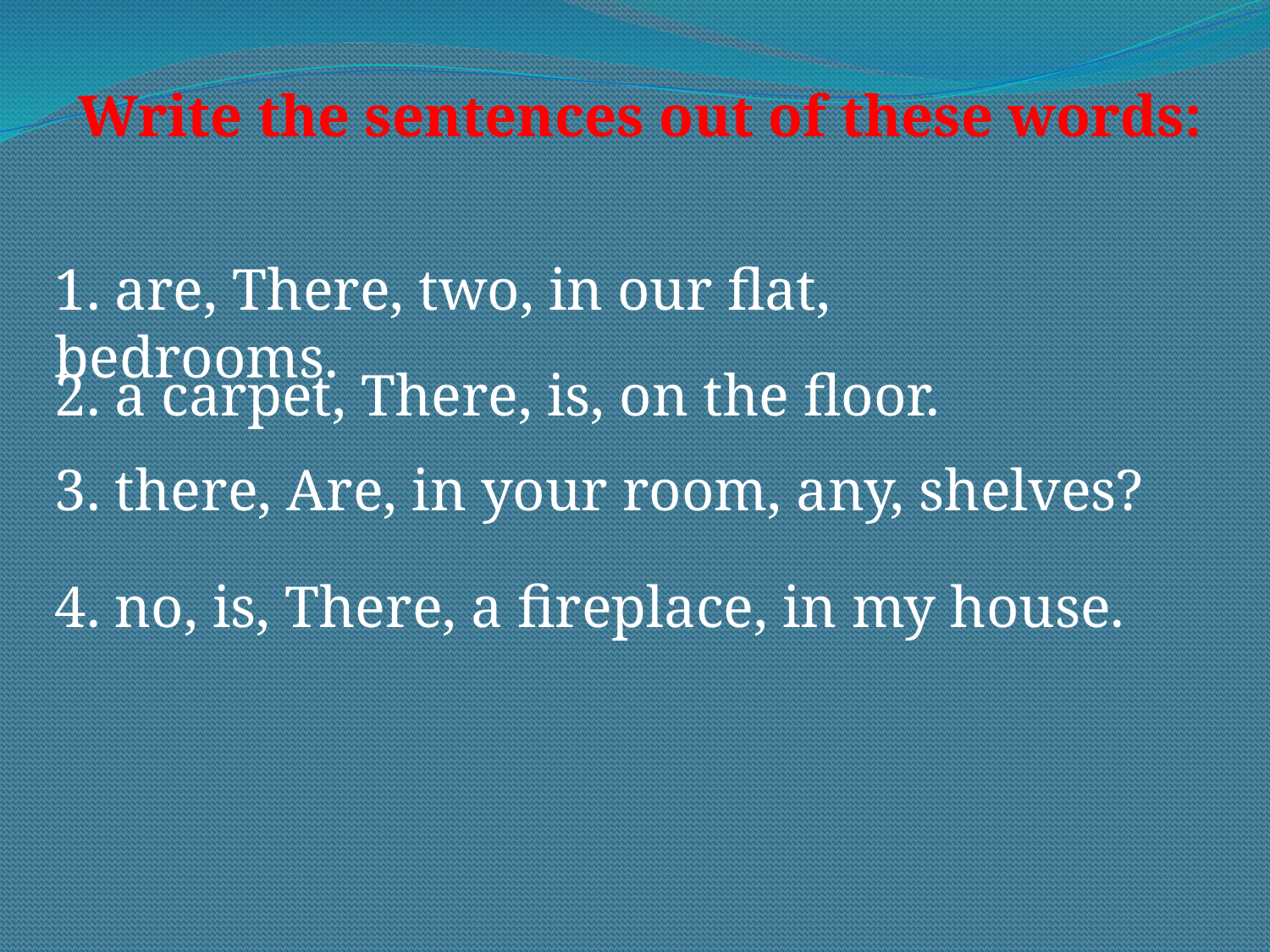

Write the sentences out of these words:

1. are, There, two, in our flat, bedrooms.

2. a carpet, There, is, on the floor.

3. there, Are, in your room, any, shelves?

4. no, is, There, a fireplace, in my house.